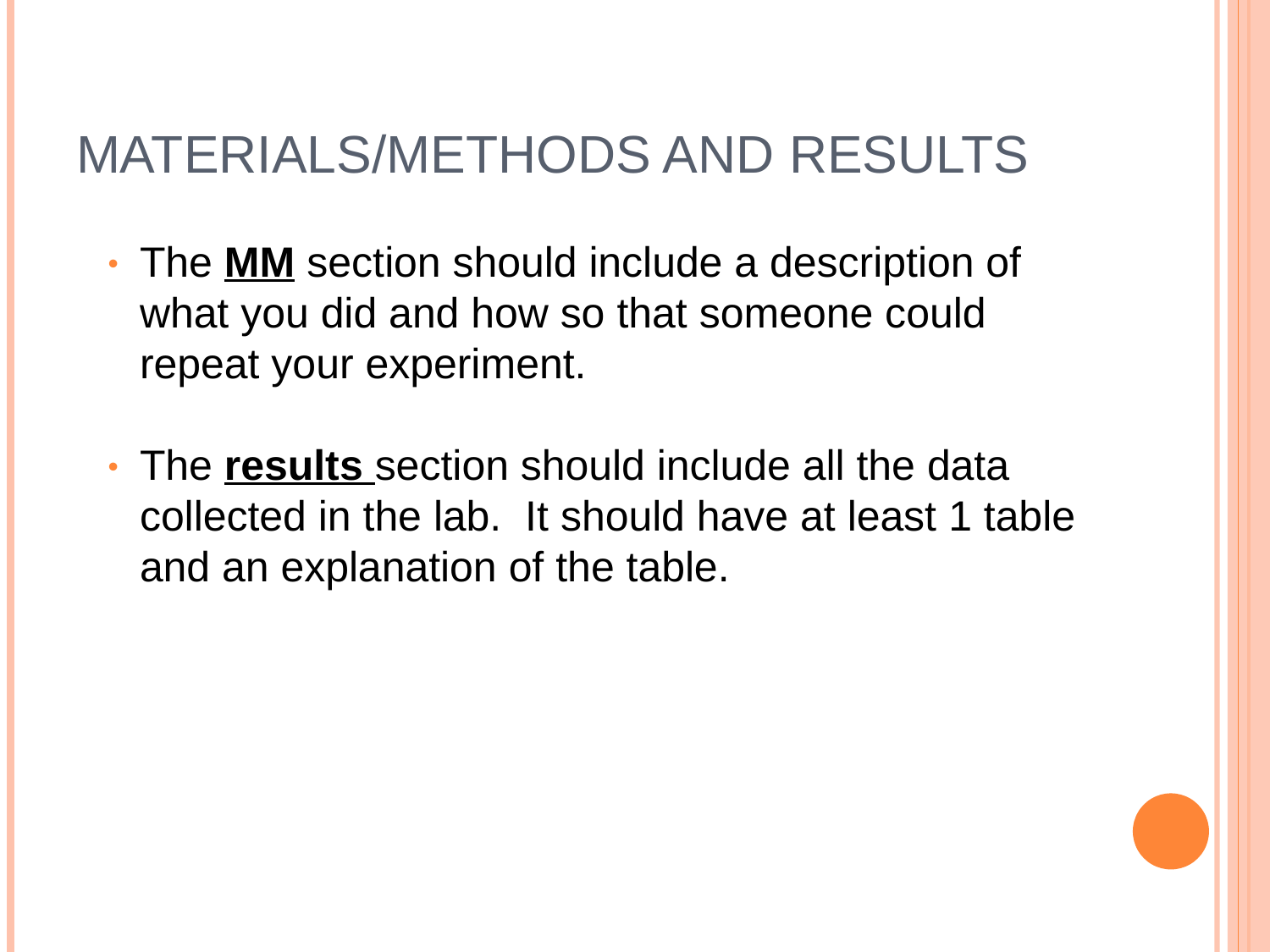

# Materials/Methods and Results
The MM section should include a description of what you did and how so that someone could repeat your experiment.

The results section should include all the data collected in the lab.  It should have at least 1 table and an explanation of the table.